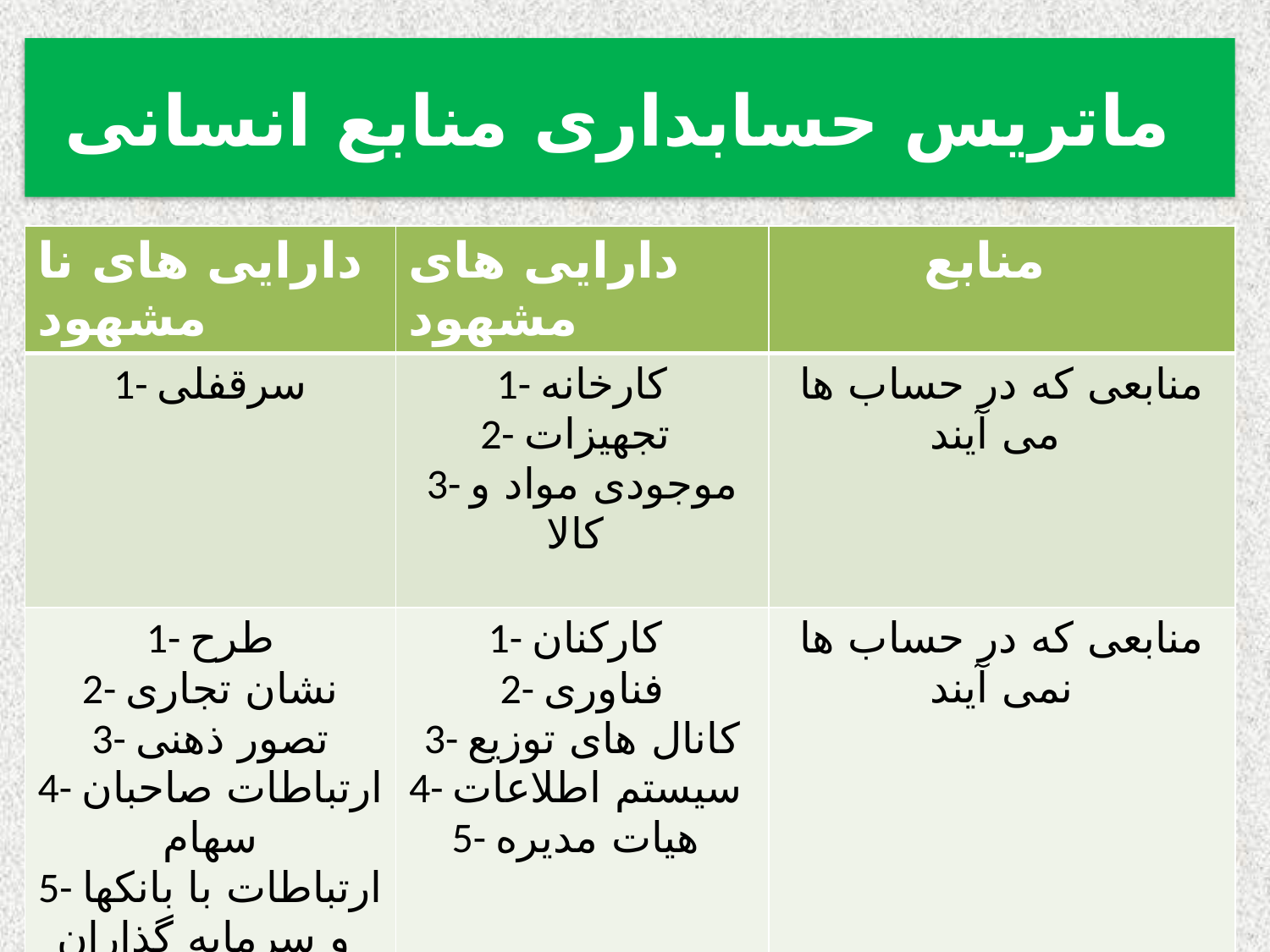

ماتریس حسابداری منابع انسانی
| دارایی های نا مشهود | دارایی های مشهود | منابع |
| --- | --- | --- |
| 1- سرقفلی | 1- کارخانه 2- تجهیزات 3- موجودی مواد و کالا | منابعی که در حساب ها می آیند |
| 1- طرح 2- نشان تجاری 3- تصور ذهنی 4- ارتباطات صاحبان سهام 5- ارتباطات با بانکها و سرمایه گذاران 6- فرهنگ سازمانی | 1- کارکنان 2- فناوری 3- کانال های توزیع 4- سیستم اطلاعات 5- هیات مدیره | منابعی که در حساب ها نمی آیند |